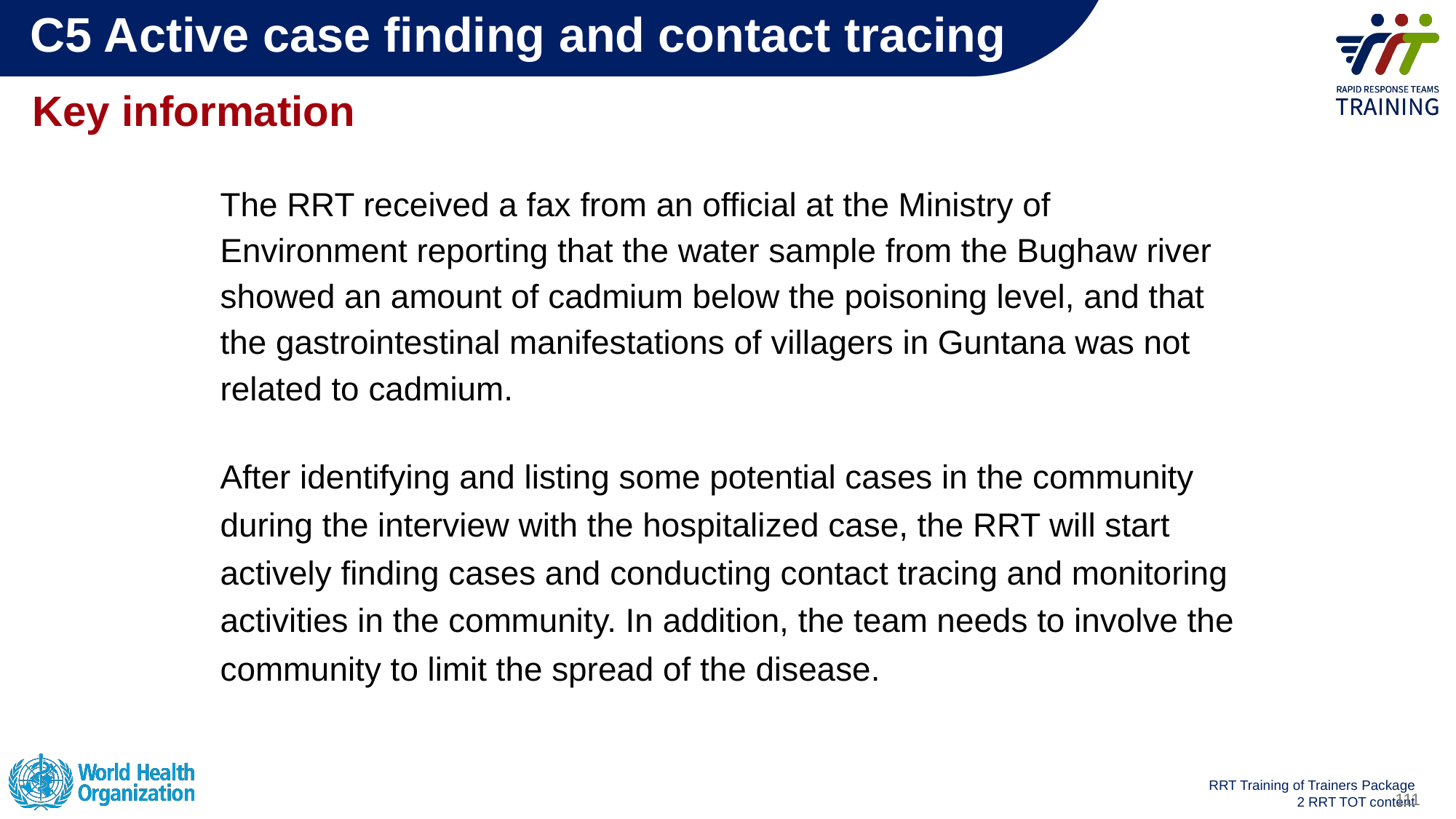

C5 Active case finding and contact tracing
Key information
The RRT received a fax from an official at the Ministry of Environment reporting that the water sample from the Bughaw river showed an amount of cadmium below the poisoning level, and that the gastrointestinal manifestations of villagers in Guntana was not related to cadmium.
After identifying and listing some potential cases in the community during the interview with the hospitalized case, the RRT will start actively finding cases and conducting contact tracing and monitoring activities in the community. In addition, the team needs to involve the community to limit the spread of the disease.